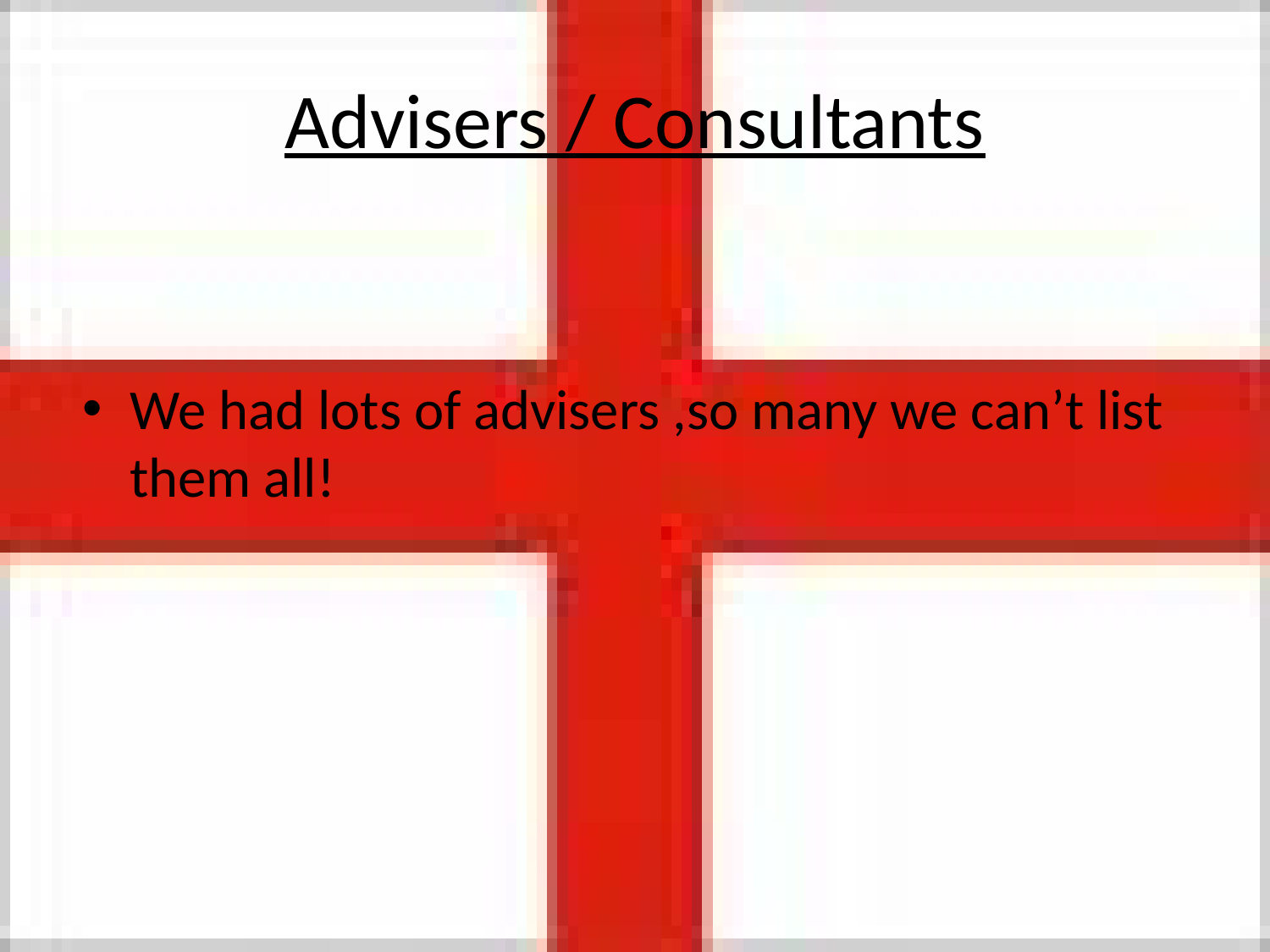

# Advisers / Consultants
We had lots of advisers ,so many we can’t list them all!